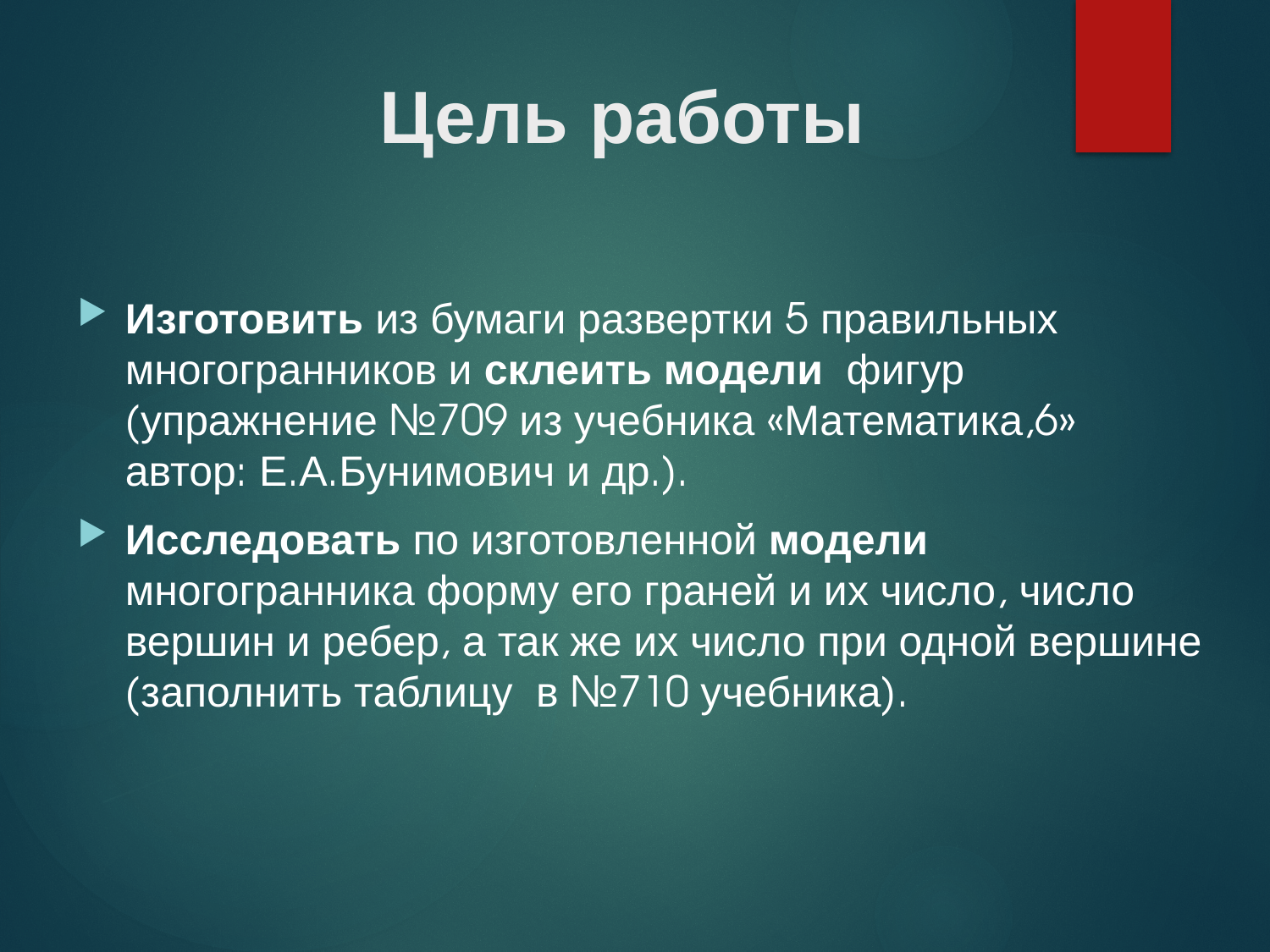

# Цель работы
Изготовить из бумаги развертки 5 правильных многогранников и склеить модели  фигур (упражнение №709 из учебника «Математика,6» автор: Е.А.Бунимович и др.).
Исследовать по изготовленной модели многогранника форму его граней и их число, число вершин и ребер, а так же их число при одной вершине (заполнить таблицу  в №710 учебника).